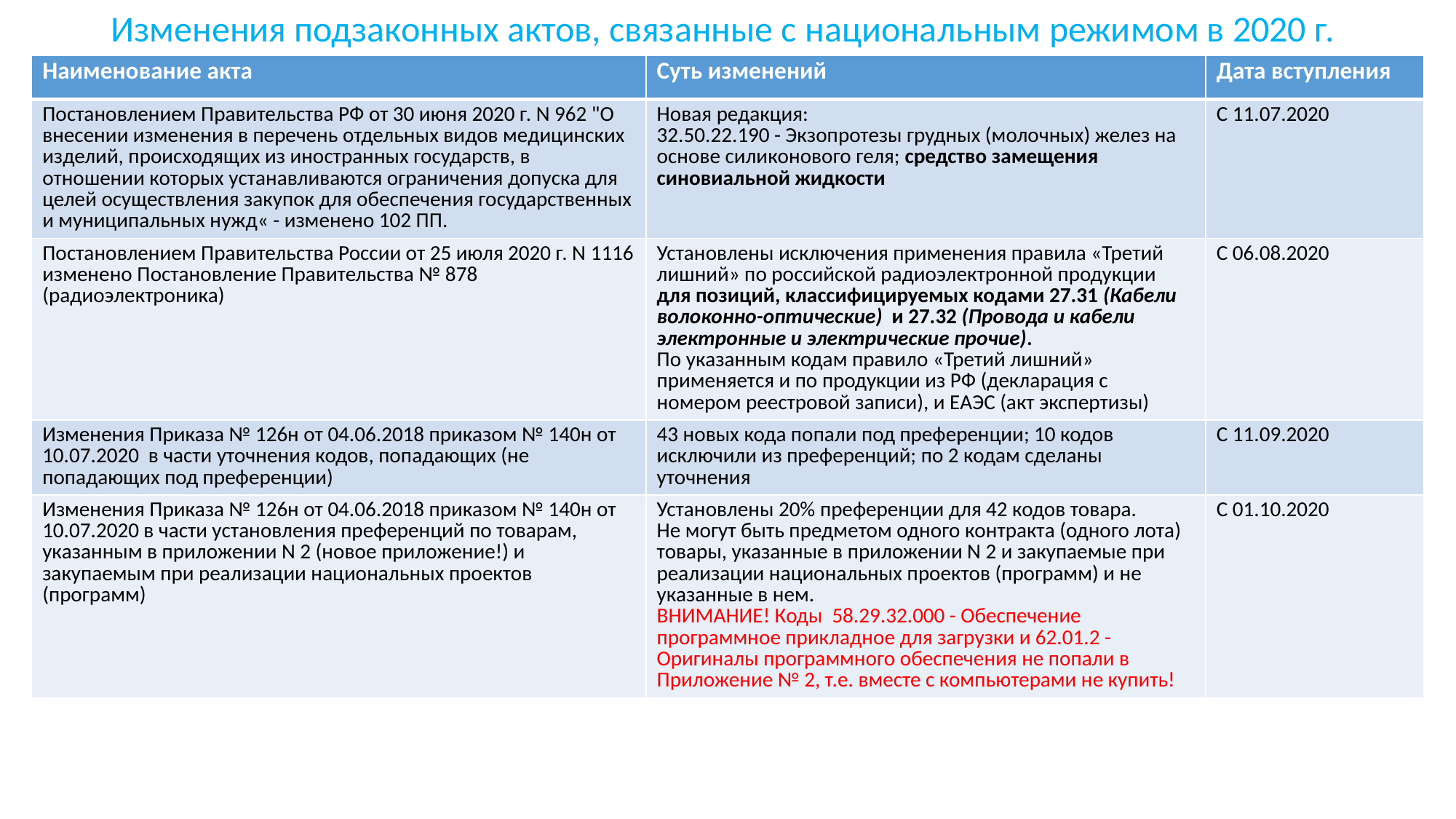

# Изменения подзаконных актов, связанные с национальным режимом в 2020 г.
| Наименование акта | Суть изменений | Дата вступления |
| --- | --- | --- |
| Постановлением Правительства РФ от 30 июня 2020 г. N 962 "О внесении изменения в перечень отдельных видов медицинских изделий, происходящих из иностранных государств, в отношении которых устанавливаются ограничения допуска для целей осуществления закупок для обеспечения государственных и муниципальных нужд« - изменено 102 ПП. | Новая редакция: 32.50.22.190 - Экзопротезы грудных (молочных) желез на основе силиконового геля; средство замещения синовиальной жидкости | С 11.07.2020 |
| Постановлением Правительства России от 25 июля 2020 г. N 1116 изменено Постановление Правительства № 878 (радиоэлектроника) | Установлены исключения применения правила «Третий лишний» по российской радиоэлектронной продукции для позиций, классифицируемых кодами 27.31 (Кабели волоконно-оптические) и 27.32 (Провода и кабели электронные и электрические прочие). По указанным кодам правило «Третий лишний» применяется и по продукции из РФ (декларация с номером реестровой записи), и ЕАЭС (акт экспертизы) | С 06.08.2020 |
| Изменения Приказа № 126н от 04.06.2018 приказом № 140н от 10.07.2020 в части уточнения кодов, попадающих (не попадающих под преференции) | 43 новых кода попали под преференции; 10 кодов исключили из преференций; по 2 кодам сделаны уточнения | С 11.09.2020 |
| Изменения Приказа № 126н от 04.06.2018 приказом № 140н от 10.07.2020 в части установления преференций по товарам, указанным в приложении N 2 (новое приложение!) и закупаемым при реализации национальных проектов (программ) | Установлены 20% преференции для 42 кодов товара. Не могут быть предметом одного контракта (одного лота) товары, указанные в приложении N 2 и закупаемые при реализации национальных проектов (программ) и не указанные в нем. ВНИМАНИЕ! Коды 58.29.32.000 - Обеспечение программное прикладное для загрузки и 62.01.2 - Оригиналы программного обеспечения не попали в Приложение № 2, т.е. вместе с компьютерами не купить! | С 01.10.2020 |